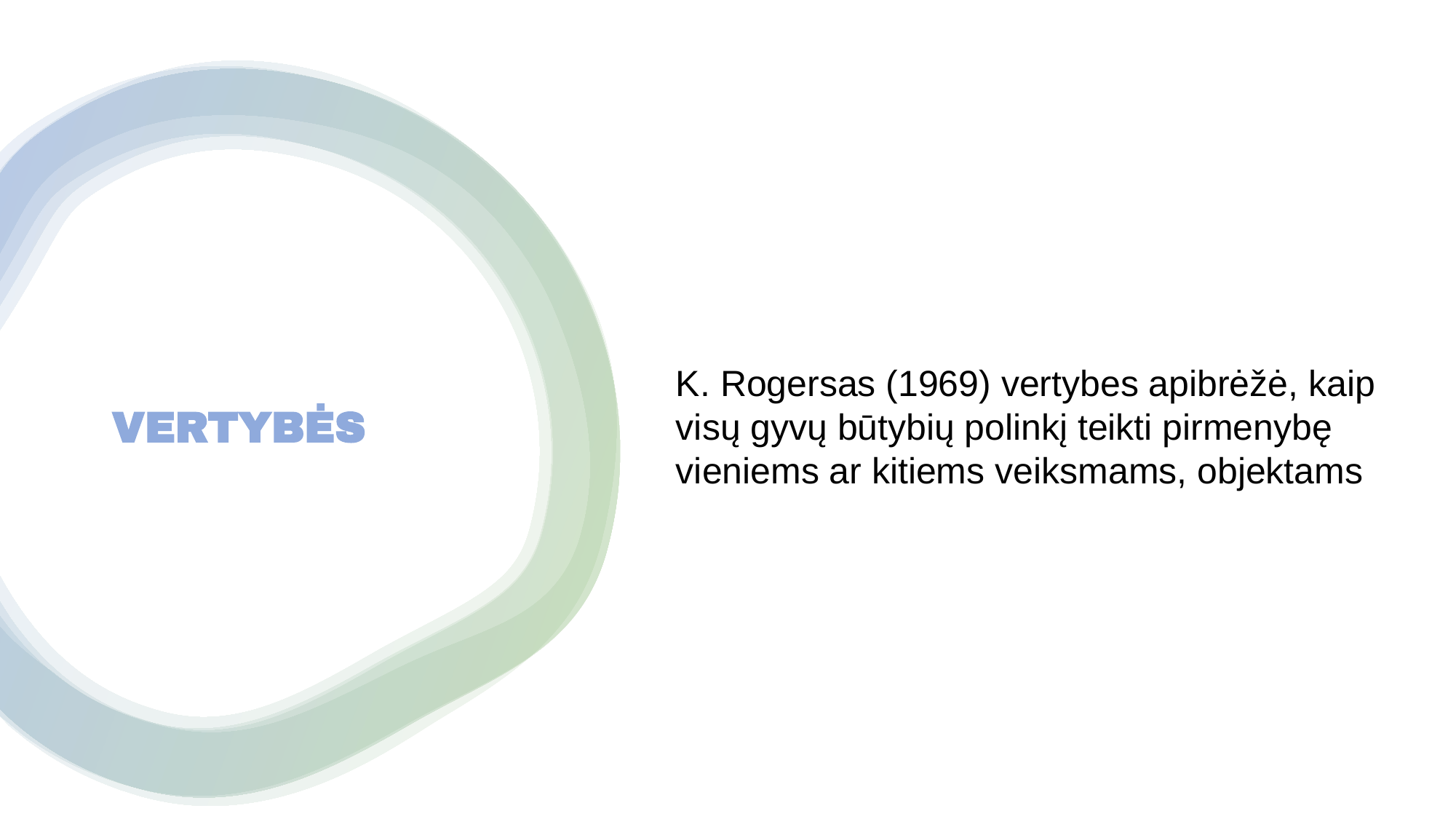

K. Rogersas (1969) vertybes apibrėžė, kaip visų gyvų būtybių polinkį teikti pirmenybę vieniems ar kitiems veiksmams, objektams
VERTYBĖS